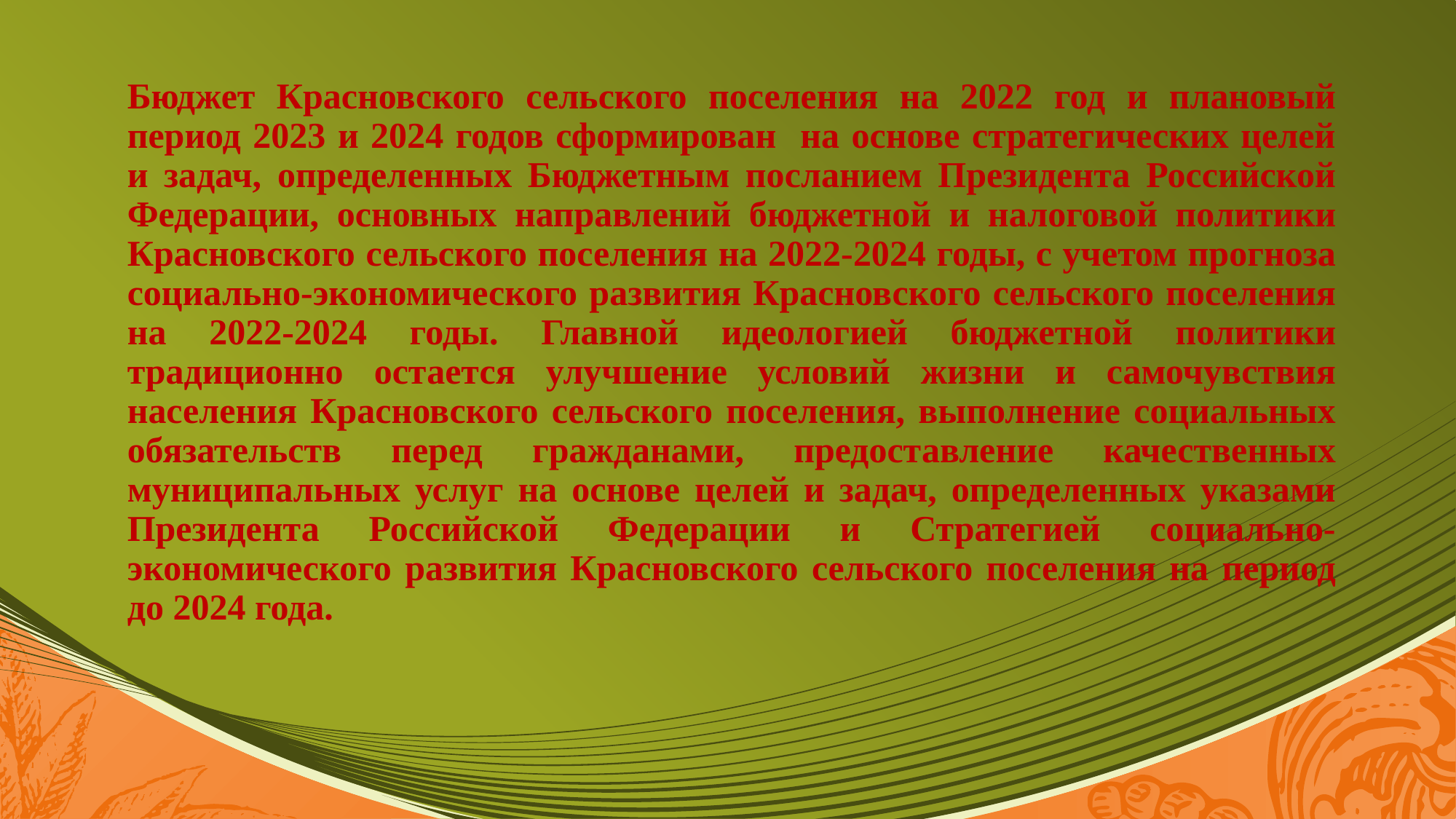

# Бюджет Красновского сельского поселения на 2022 год и плановый период 2023 и 2024 годов сформирован  на основе стратегических целей и задач, определенных Бюджетным посланием Президента Российской Федерации, основных направлений бюджетной и налоговой политики Красновского сельского поселения на 2022-2024 годы, с учетом прогноза социально-экономического развития Красновского сельского поселения на 2022-2024 годы. Главной идеологией бюджетной политики традиционно остается улучшение условий жизни и самочувствия населения Красновского сельского поселения, выполнение социальных обязательств перед гражданами, предоставление качественных муниципальных услуг на основе целей и задач, определенных указами Президента Российской Федерации и Стратегией социально-экономического развития Красновского сельского поселения на период до 2024 года.